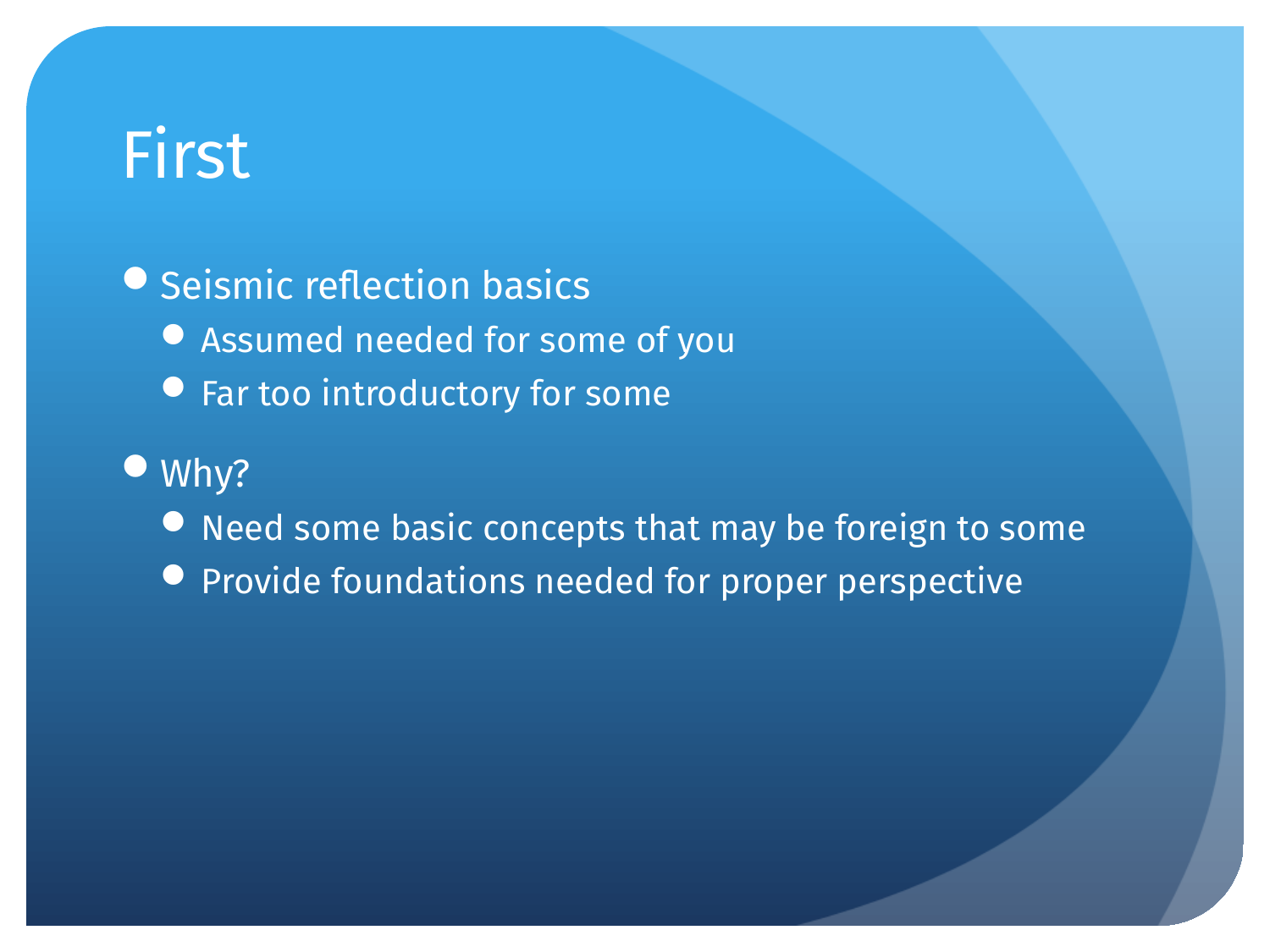

# First
Seismic reflection basics
Assumed needed for some of you
Far too introductory for some
Why?
Need some basic concepts that may be foreign to some
Provide foundations needed for proper perspective